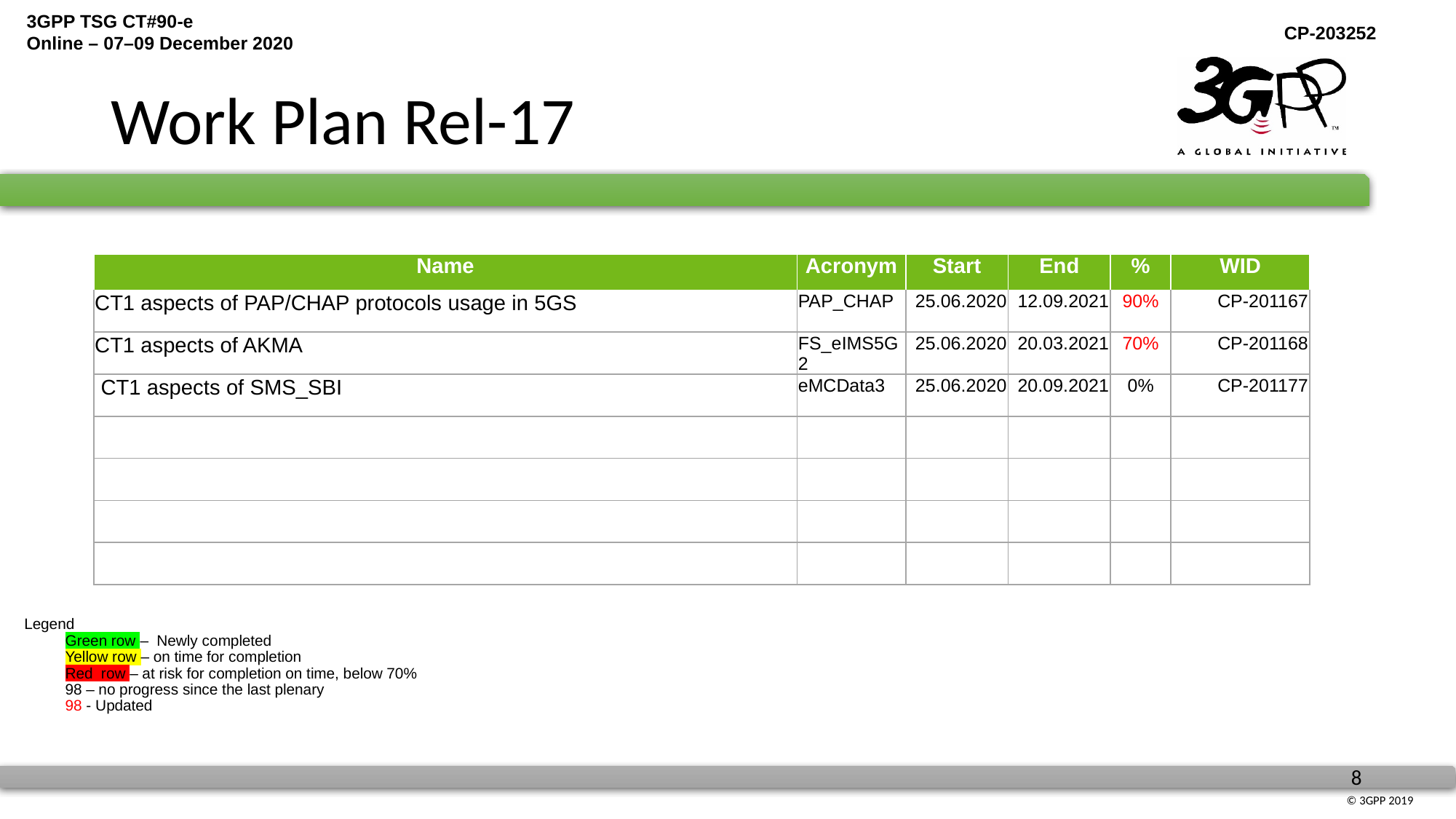

# Work Plan Rel-17
| Name | Acronym | Start | End | % | WID |
| --- | --- | --- | --- | --- | --- |
| CT1 aspects of PAP/CHAP protocols usage in 5GS | PAP\_CHAP | 25.06.2020 | 12.09.2021 | 90% | CP-201167 |
| CT1 aspects of AKMA | FS\_eIMS5G2 | 25.06.2020 | 20.03.2021 | 70% | CP-201168 |
| CT1 aspects of SMS\_SBI | eMCData3 | 25.06.2020 | 20.09.2021 | 0% | CP-201177 |
|  |  |  |  |  |  |
|  |  |  |  |  |  |
|  |  |  |  |  |  |
|  |  |  |  |  |  |
Legend
Green row –  Newly completed
	Yellow row – on time for completion
Red  row – at risk for completion on time, below 70%
	98 – no progress since the last plenary
	98 - Updated